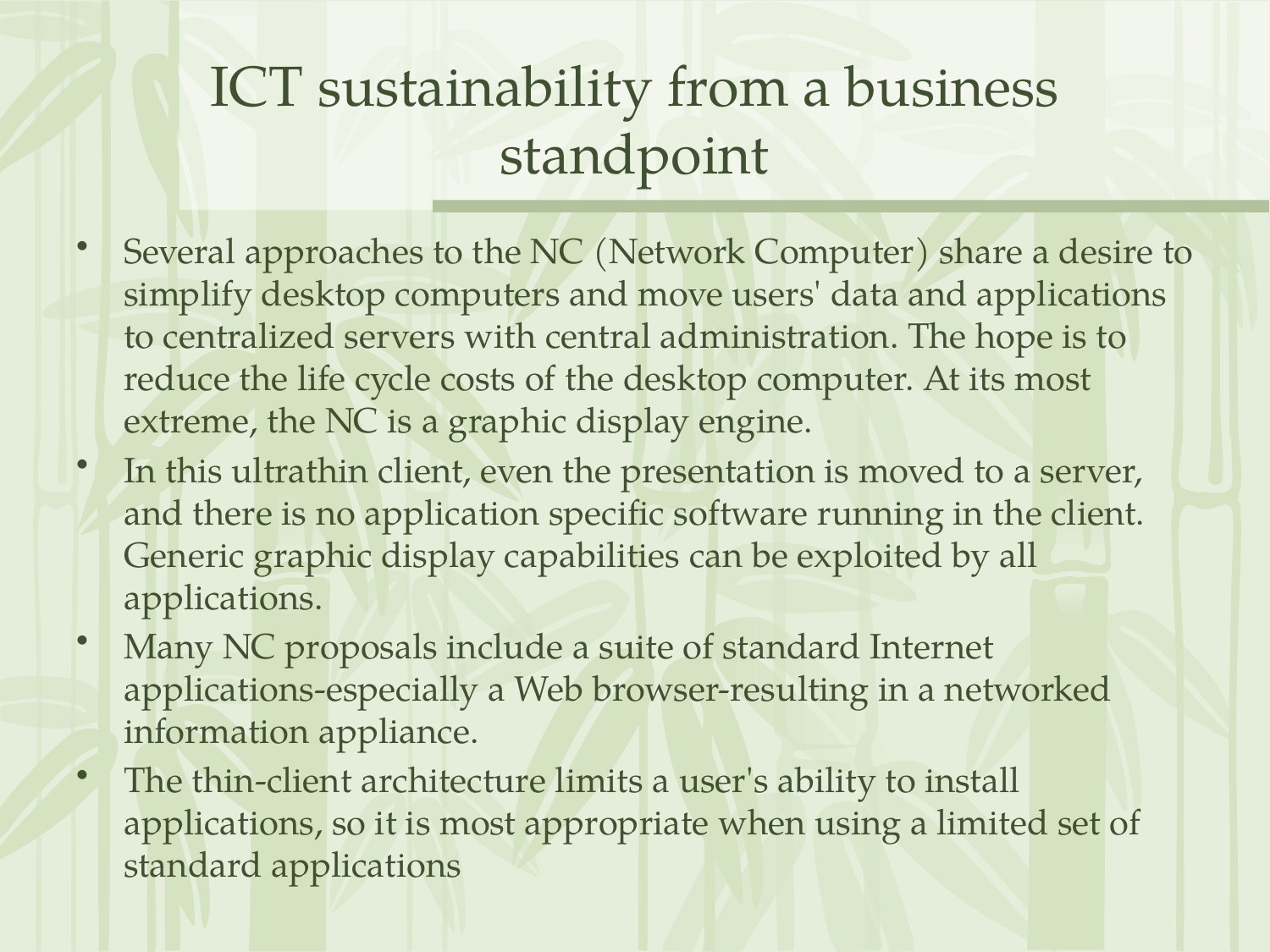

# ICT sustainability from a business standpoint
Several approaches to the NC (Network Computer) share a desire to simplify desktop computers and move users' data and applications to centralized servers with central administration. The hope is to reduce the life cycle costs of the desktop computer. At its most extreme, the NC is a graphic display engine.
In this ultrathin client, even the presentation is moved to a server, and there is no application specific software running in the client. Generic graphic display capabilities can be exploited by all applications.
Many NC proposals include a suite of standard Internet applications-especially a Web browser-resulting in a networked information appliance.
The thin-client architecture limits a user's ability to install applications, so it is most appropriate when using a limited set of standard applications